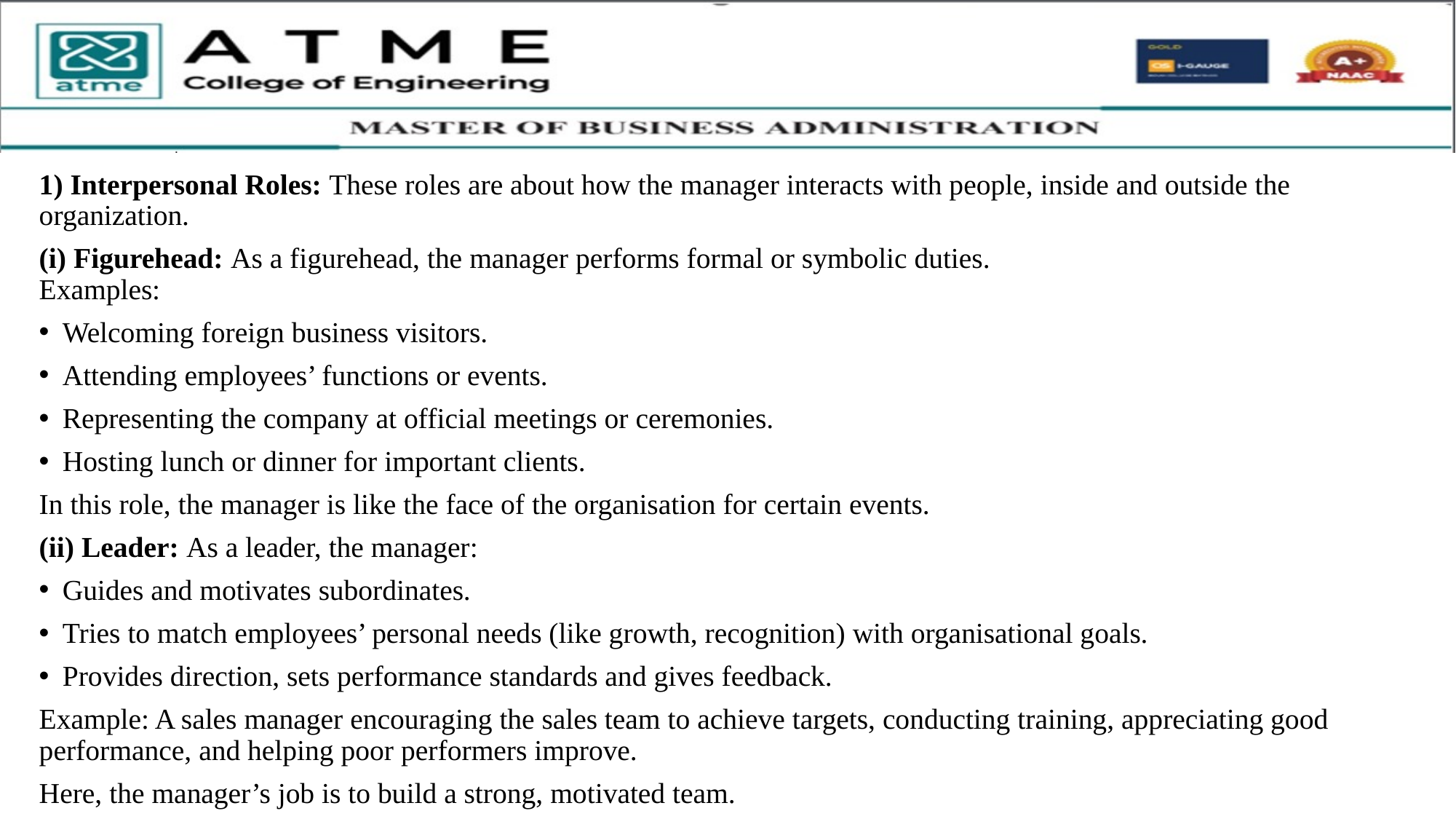

1) Interpersonal Roles: These roles are about how the manager interacts with people, inside and outside the organization.
(i) Figurehead: As a figurehead, the manager performs formal or symbolic duties.
Examples:
Welcoming foreign business visitors.
Attending employees’ functions or events.
Representing the company at official meetings or ceremonies.
Hosting lunch or dinner for important clients.
In this role, the manager is like the face of the organisation for certain events.
(ii) Leader: As a leader, the manager:
Guides and motivates subordinates.
Tries to match employees’ personal needs (like growth, recognition) with organisational goals.
Provides direction, sets performance standards and gives feedback.
Example: A sales manager encouraging the sales team to achieve targets, conducting training, appreciating good performance, and helping poor performers improve.
Here, the manager’s job is to build a strong, motivated team.